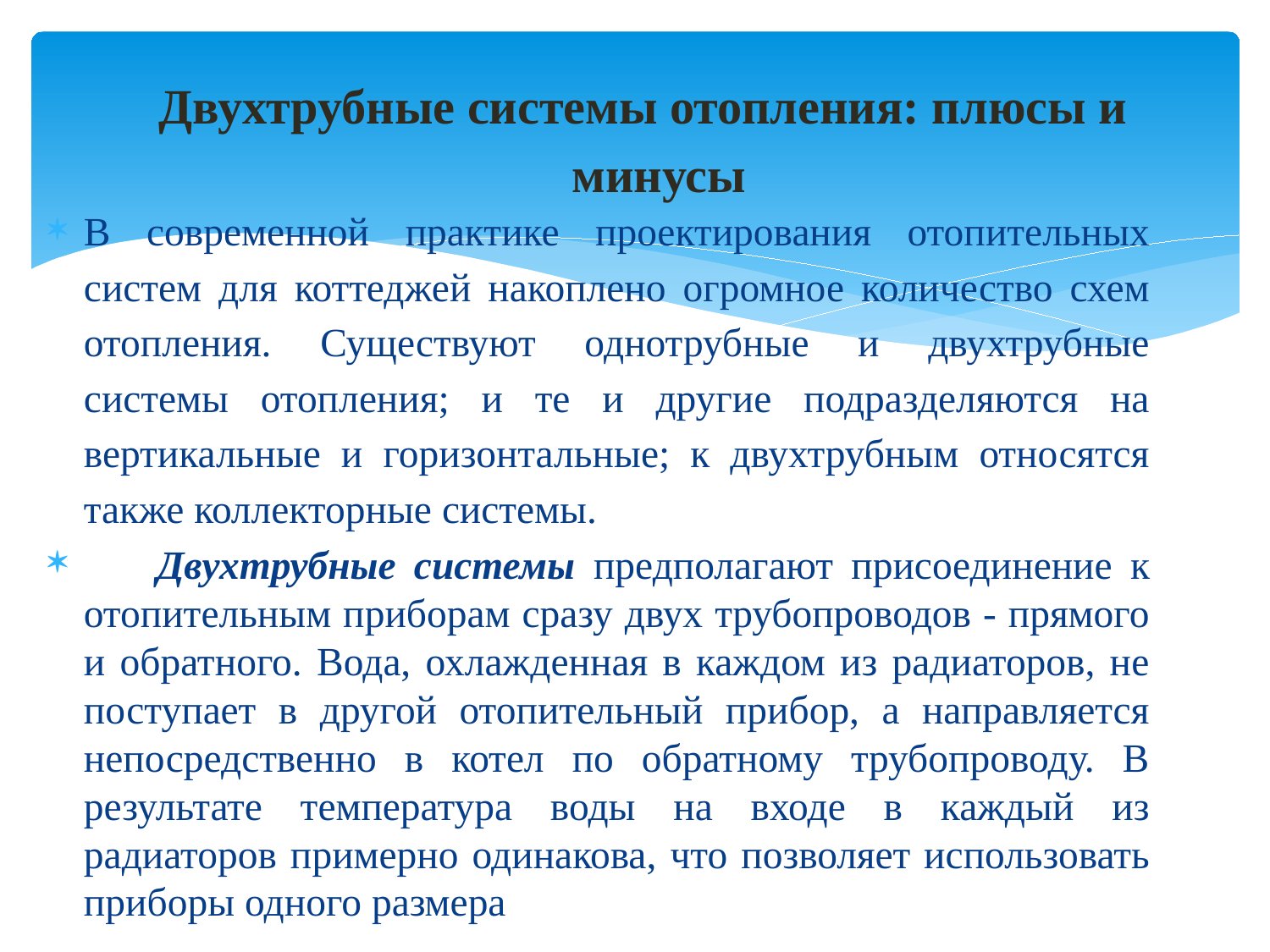

# Двухтрубные системы отопления: плюсы и минусы
В современной практике проектирования отопительных систем для коттеджей накоплено огромное количество схем отопления. Существуют однотрубные и двухтрубные системы отопления; и те и другие подразделяются на вертикальные и горизонтальные; к двухтрубным относятся также коллекторные системы.
    Двухтрубные системы предполагают присоединение к отопительным приборам сразу двух трубопроводов - прямого и обратного. Вода, охлажденная в каждом из радиаторов, не поступает в другой отопительный прибор, а направляется непосредственно в котел по обратному трубопроводу. В результате температура воды на входе в каждый из радиаторов примерно одинакова, что позволяет использовать приборы одного размера